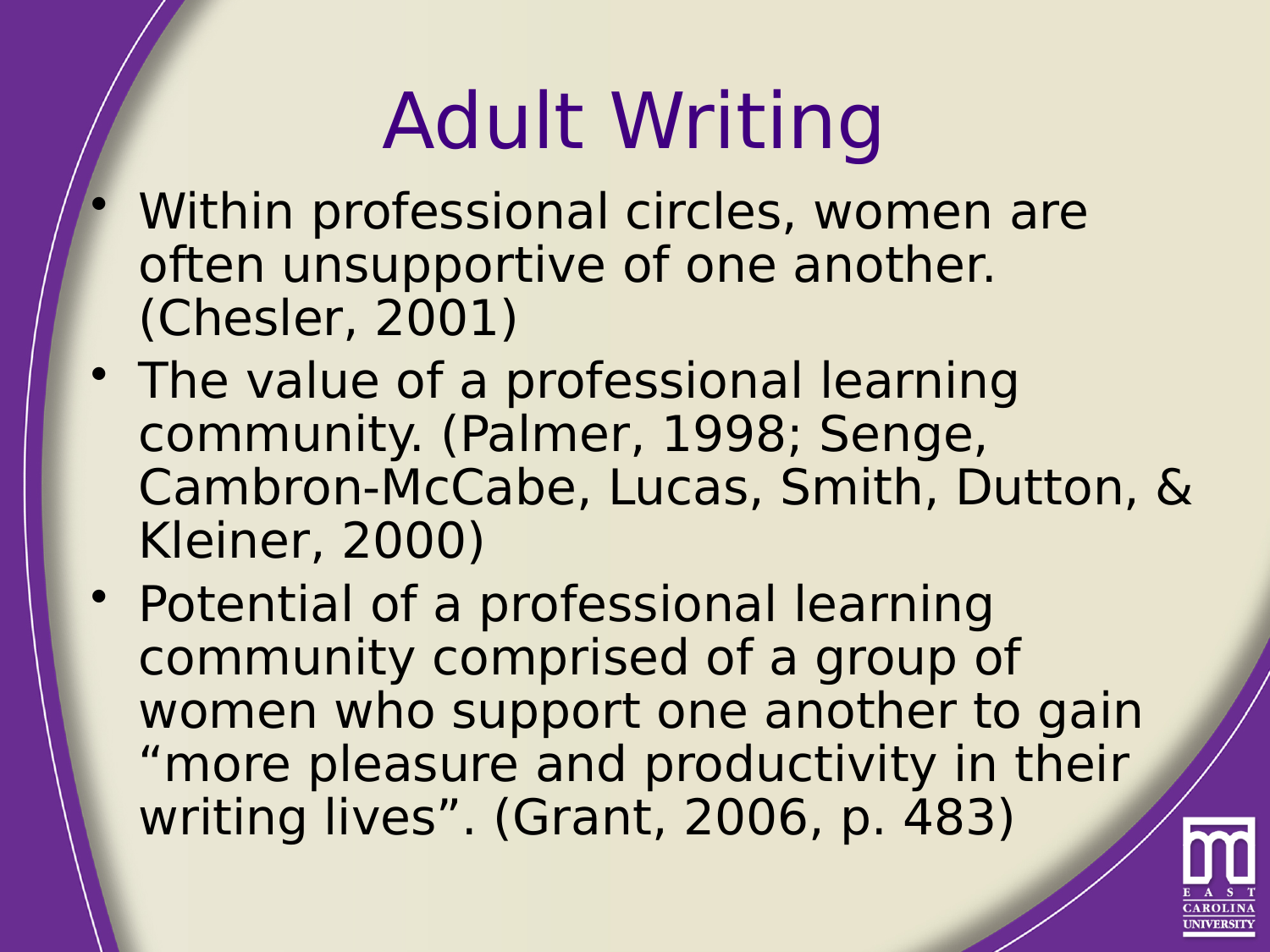

# Adult Writing
Within professional circles, women are often unsupportive of one another. (Chesler, 2001)
The value of a professional learning community. (Palmer, 1998; Senge, Cambron-McCabe, Lucas, Smith, Dutton, & Kleiner, 2000)
Potential of a professional learning community comprised of a group of women who support one another to gain “more pleasure and productivity in their writing lives”. (Grant, 2006, p. 483)